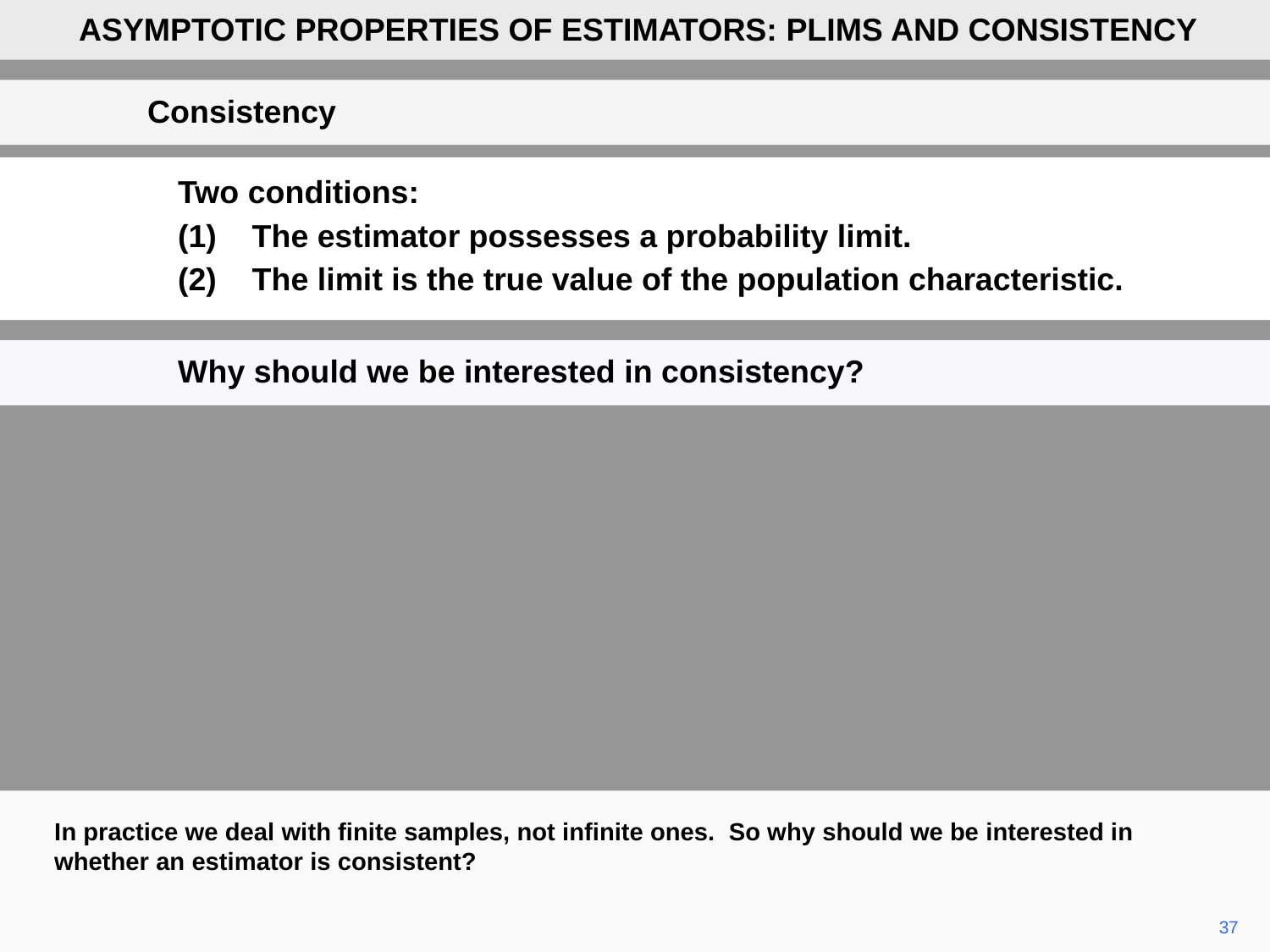

ASYMPTOTIC PROPERTIES OF ESTIMATORS: PLIMS AND CONSISTENCY

Consistency

Two conditions:
(1)	The estimator possesses a probability limit.
(2)	The limit is the true value of the population characteristic.

Why should we be interested in consistency?

In practice we deal with finite samples, not infinite ones.  So why should we be interested in whether an estimator is consistent?
37